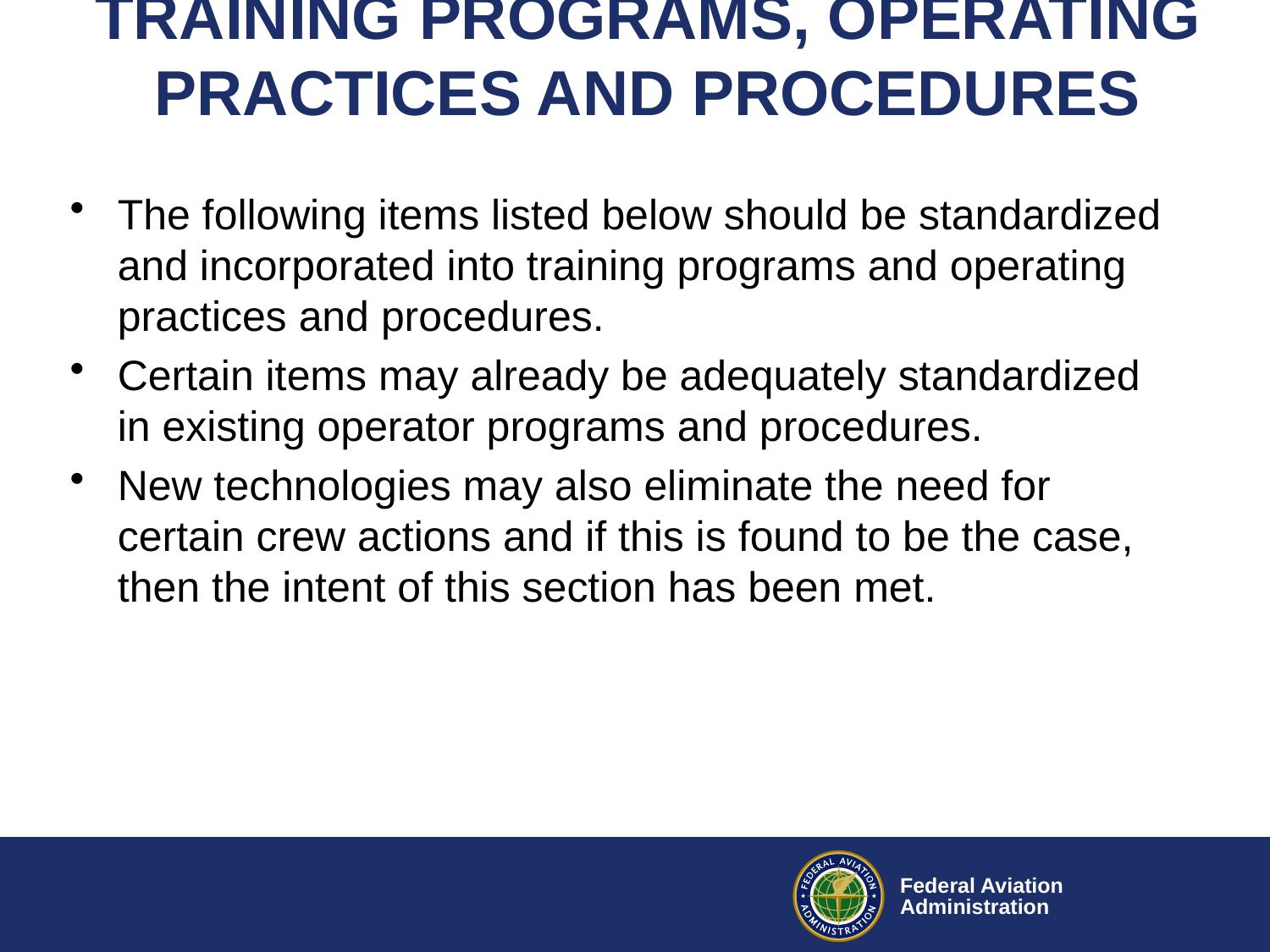

# TRAINING PROGRAMS, OPERATING PRACTICES AND PROCEDURES
The following items listed below should be standardized and incorporated into training programs and operating practices and procedures.
Certain items may already be adequately standardized in existing operator programs and procedures.
New technologies may also eliminate the need for certain crew actions and if this is found to be the case, then the intent of this section has been met.